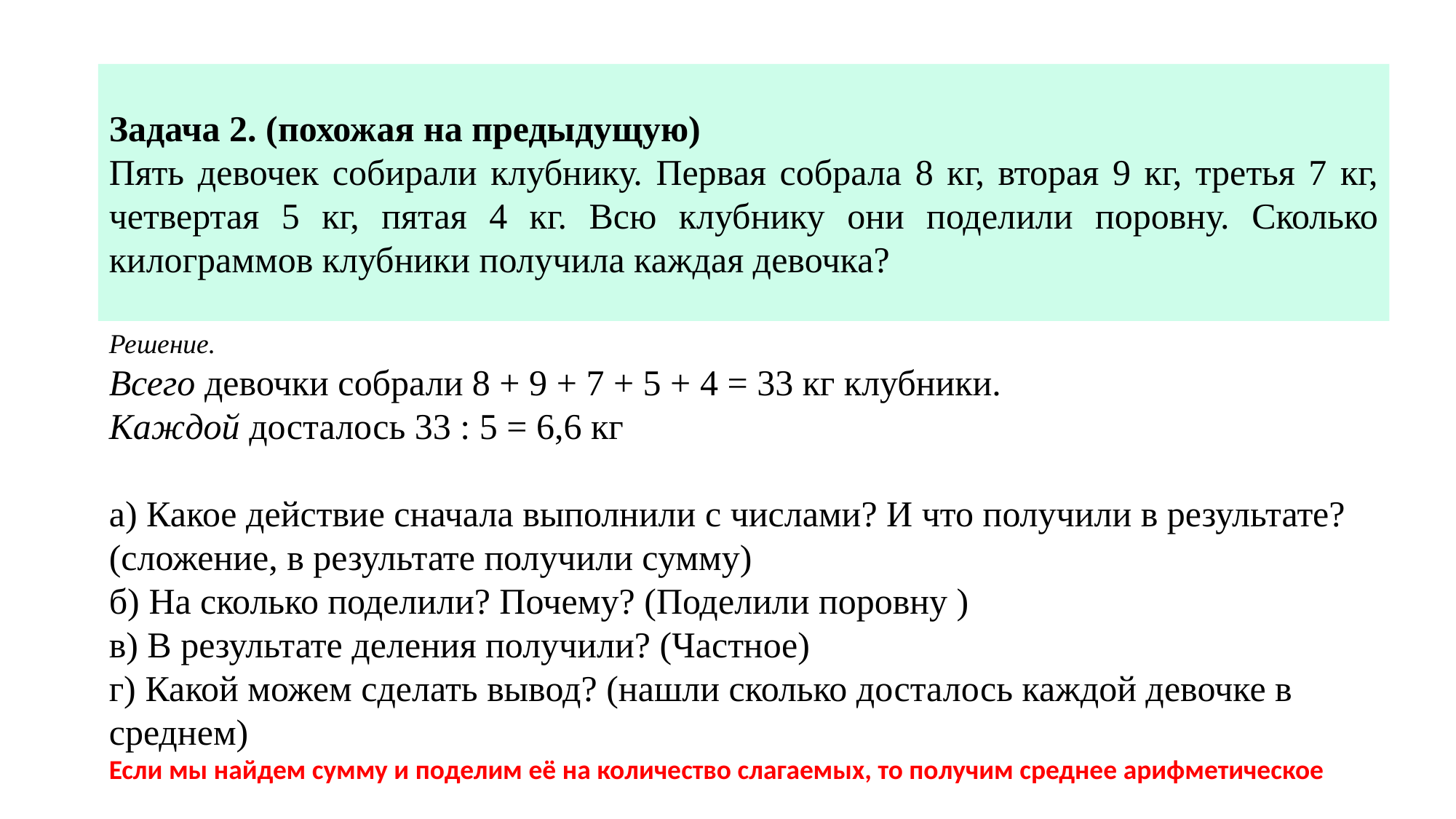

Задача 2. (похожая на предыдущую)
Пять девочек собирали клубнику. Первая собрала 8 кг, вторая 9 кг, третья 7 кг, четвертая 5 кг, пятая 4 кг. Всю клубнику они поделили поровну. Сколько килограммов клубники получила каждая девочка?
Решение.
Всего девочки собрали 8 + 9 + 7 + 5 + 4 = 33 кг клубники.
Каждой досталось 33 : 5 = 6,6 кг

а) Какое действие сначала выполнили с числами? И что получили в результате? (сложение, в результате получили сумму)
б) На сколько поделили? Почему? (Поделили поровну )
в) В результате деления получили? (Частное)
г) Какой можем сделать вывод? (нашли сколько досталось каждой девочке в среднем)
Если мы найдем сумму и поделим её на количество слагаемых, то получим среднее арифметическое